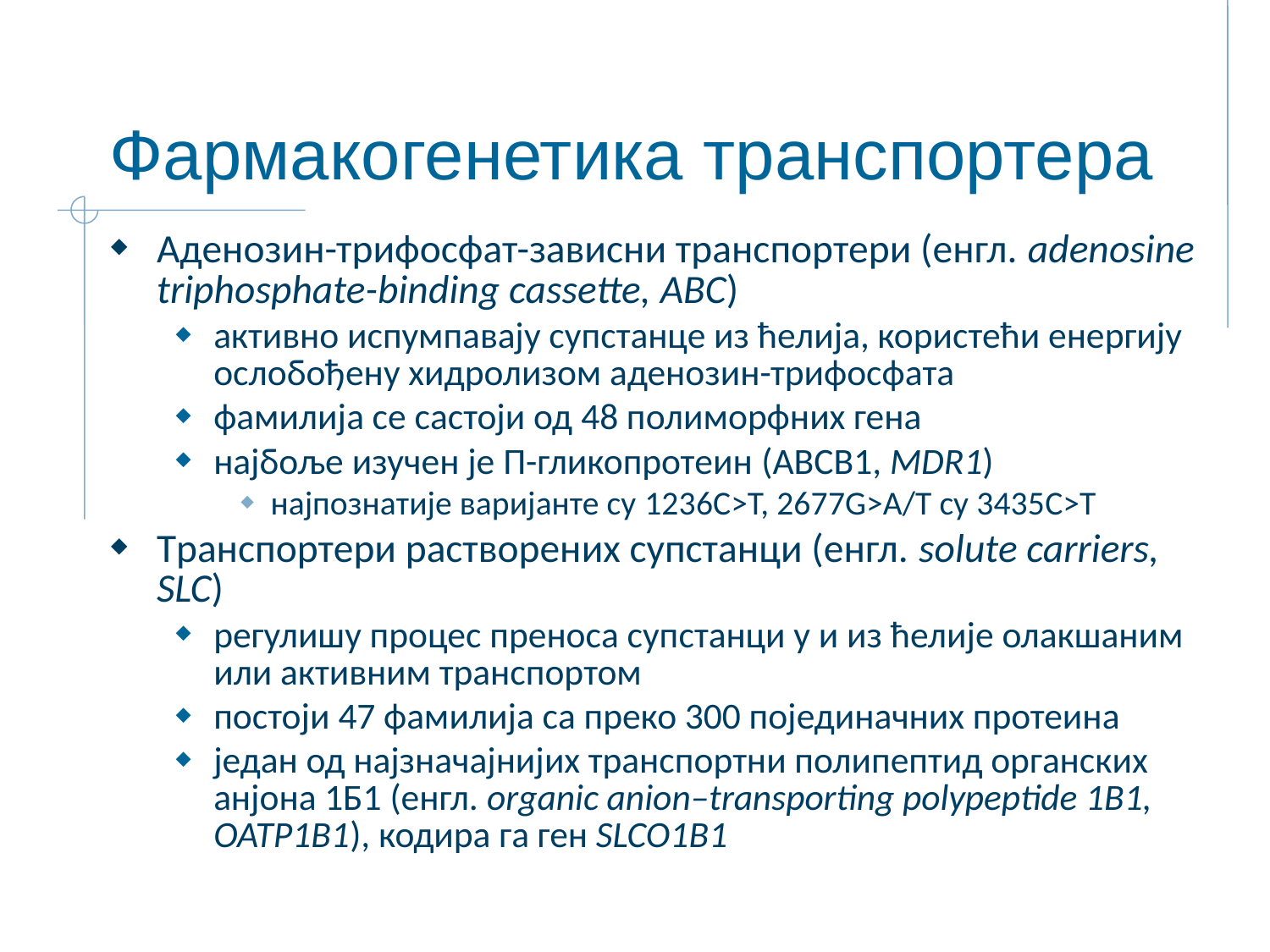

# Фармакогенетика транспортера
Aденозин-трифосфат-зависни транспортери (енгл. adenosine triphosphate-binding cassette, ABC)
активно испумпавају супстанце из ћелија, користећи енергију ослобођену хидролизом аденозин-трифосфата
фамилија се састоји од 48 полиморфних гена
најбоље изучен је П-гликопротеин (ABCB1, MDR1)
најпознатије варијанте су 1236C>T, 2677G>A/T су 3435C>T
Tранспортери растворених супстанци (енгл. solute carriers, SLC)
регулишу процес преноса супстанци у и из ћелије олакшаним или активним транспортом
постоји 47 фамилија са преко 300 појединачних протеина
један од најзначајнијих транспортни полипептид органских анјона 1Б1 (енгл. organic anion–transporting polypeptide 1B1, OATP1B1), кодира га ген SLCO1B1